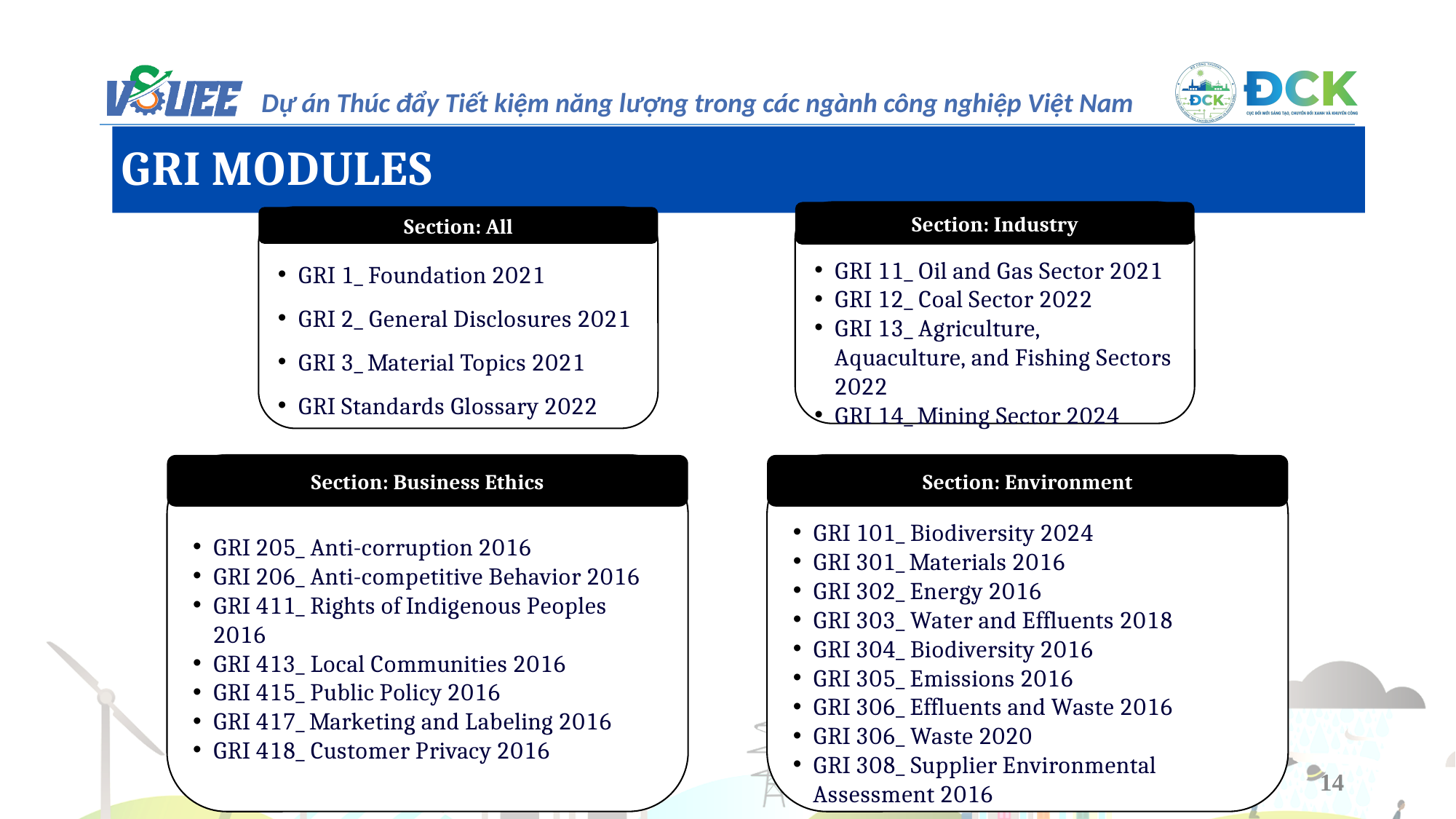

GRI MODULES

GRI 11_ Oil and Gas Sector 2021
GRI 12_ Coal Sector 2022
GRI 13_ Agriculture, Aquaculture, and Fishing Sectors 2022
GRI 14_ Mining Sector 2024
Section: Industry

GRI 1_ Foundation 2021
GRI 2_ General Disclosures 2021
GRI 3_ Material Topics 2021
GRI Standards Glossary 2022
Section: All

GRI 205_ Anti-corruption 2016
GRI 206_ Anti-competitive Behavior 2016
GRI 411_ Rights of Indigenous Peoples 2016
GRI 413_ Local Communities 2016
GRI 415_ Public Policy 2016
GRI 417_ Marketing and Labeling 2016
GRI 418_ Customer Privacy 2016
Section: Business Ethics

GRI 101_ Biodiversity 2024
GRI 301_ Materials 2016
GRI 302_ Energy 2016
GRI 303_ Water and Effluents 2018
GRI 304_ Biodiversity 2016
GRI 305_ Emissions 2016
GRI 306_ Effluents and Waste 2016
GRI 306_ Waste 2020
GRI 308_ Supplier Environmental Assessment 2016
Section: Environment
14